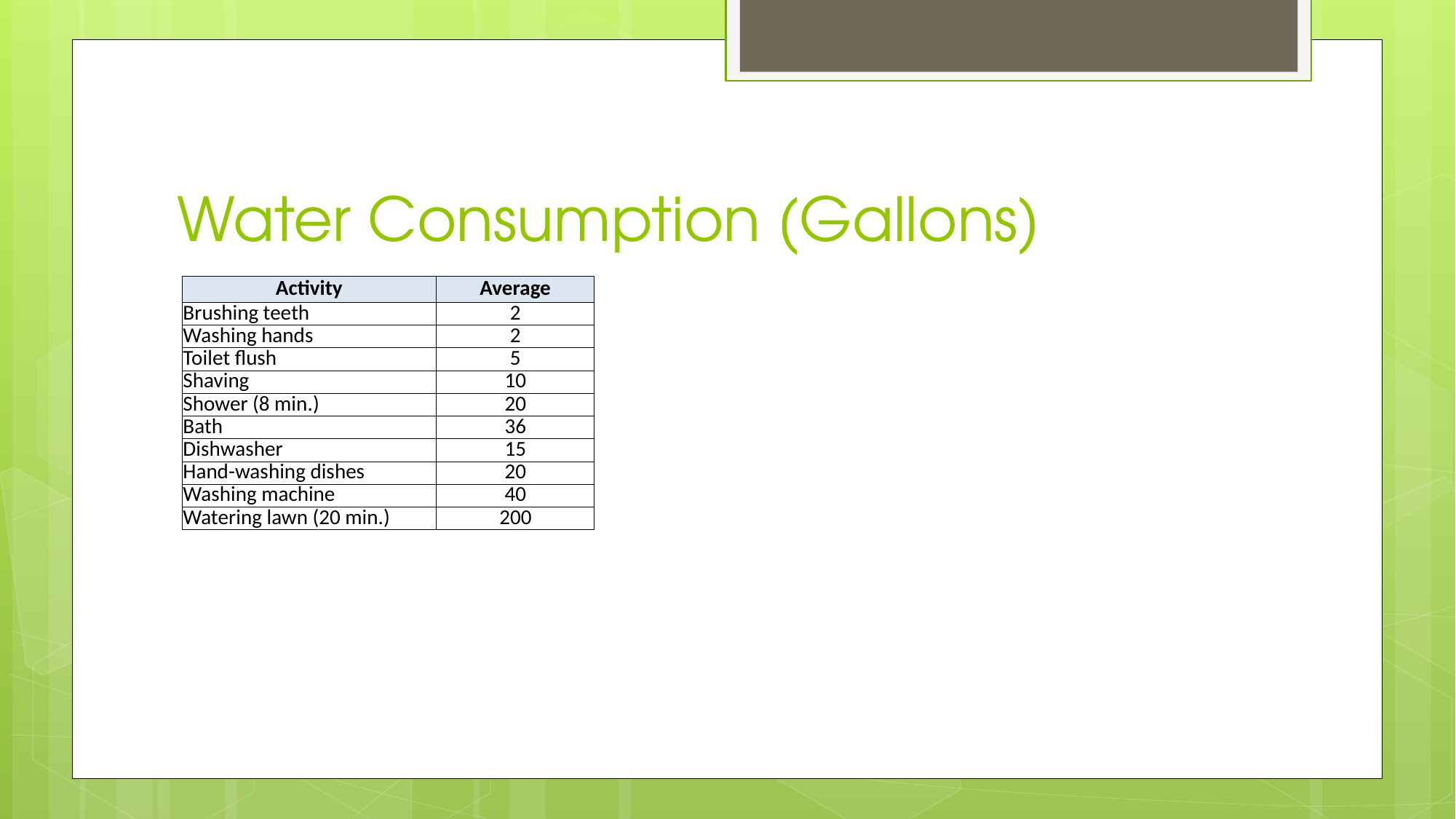

# Water Consumption (Gallons)
| Activity | Average |
| --- | --- |
| Brushing teeth | 2 |
| Washing hands | 2 |
| Toilet flush | 5 |
| Shaving | 10 |
| Shower (8 min.) | 20 |
| Bath | 36 |
| Dishwasher | 15 |
| Hand-washing dishes | 20 |
| Washing machine | 40 |
| Watering lawn (20 min.) | 200 |